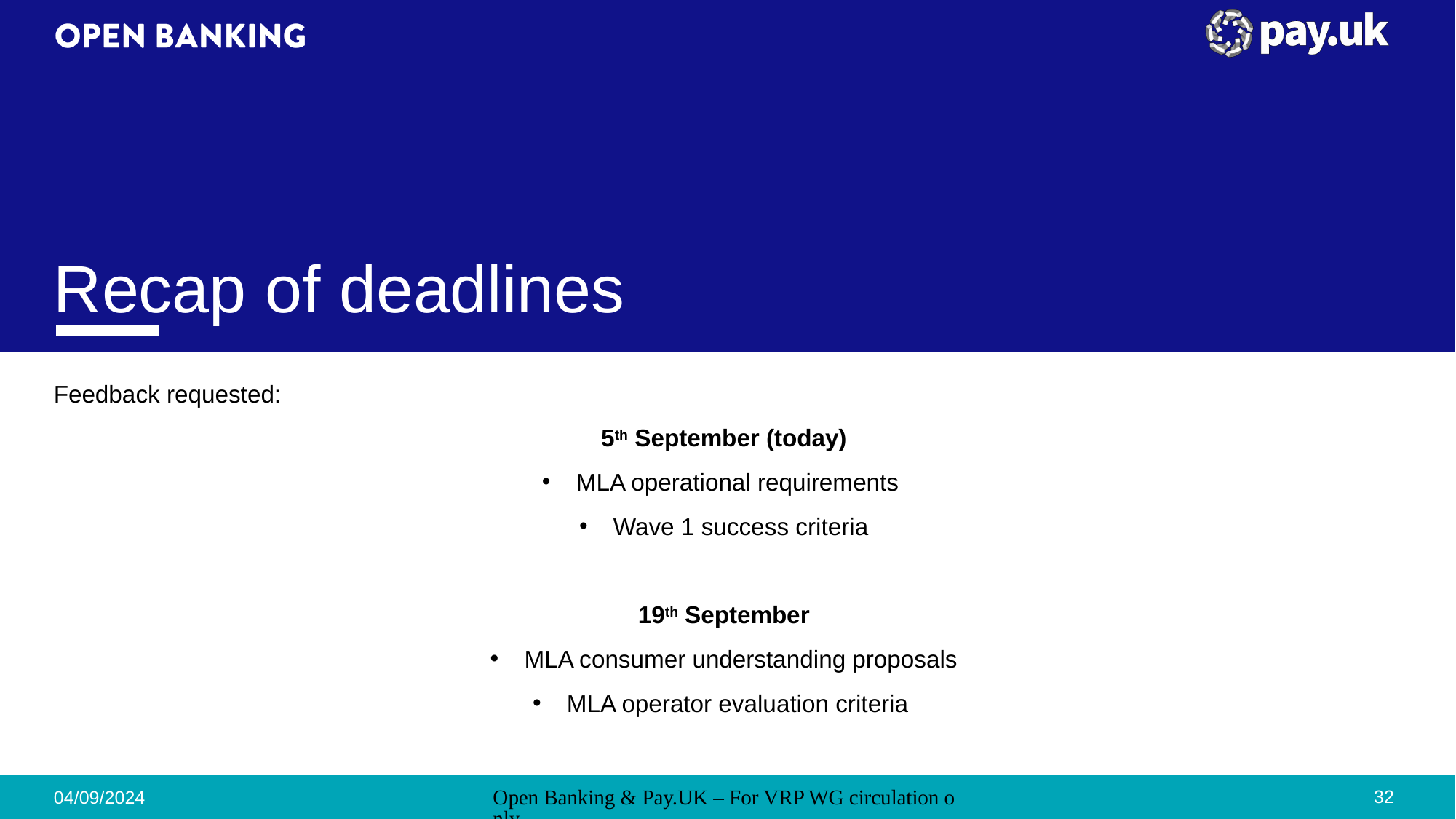

Recap of deadlines
Feedback requested:
5th September (today)
MLA operational requirements
Wave 1 success criteria

19th September
MLA consumer understanding proposals
MLA operator evaluation criteria
Open Banking & Pay.UK – For VRP WG circulation only
32
04/09/2024